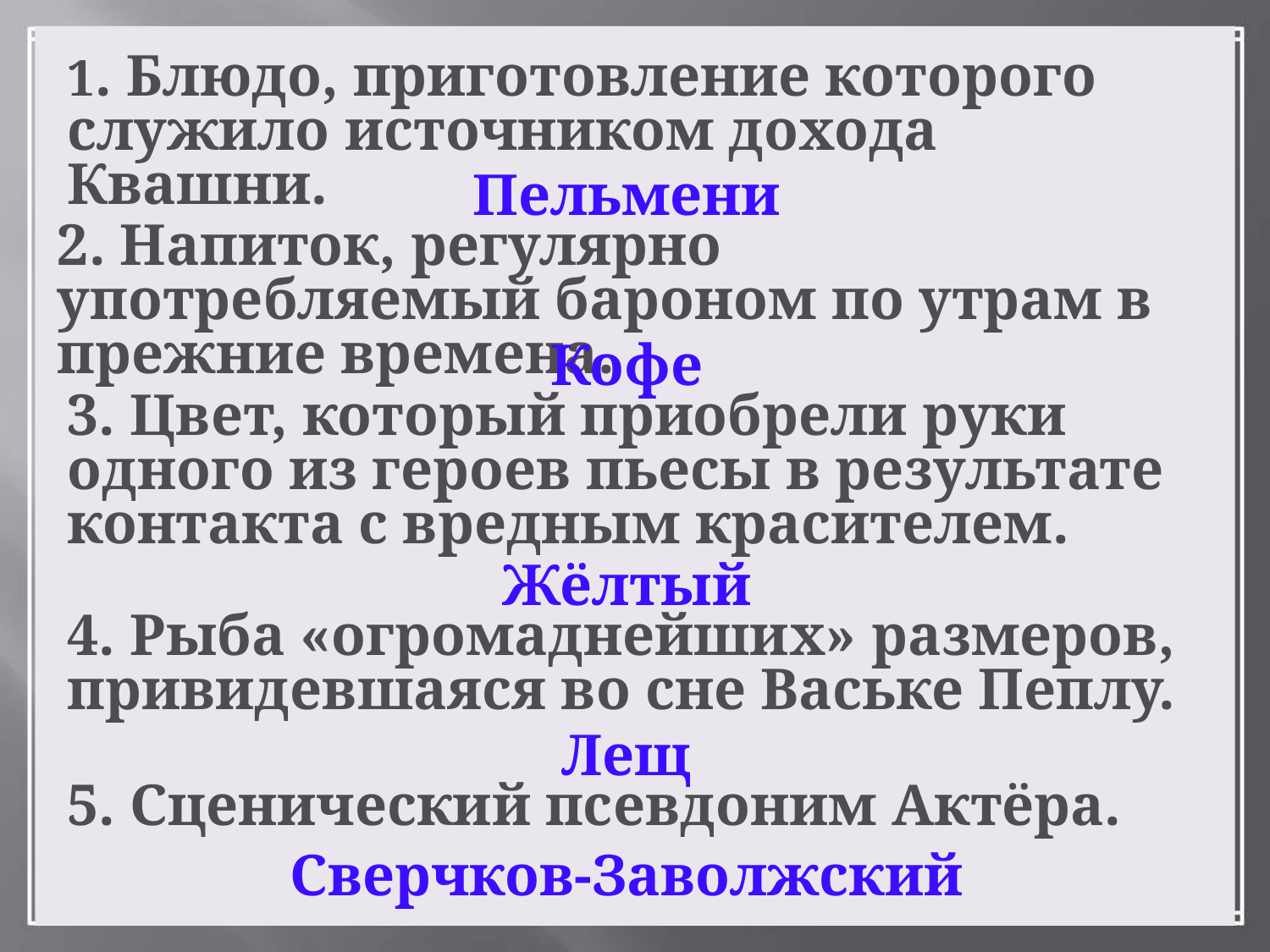

1. Блюдо, приготовление которого служило источником дохода Квашни.
Пельмени
2. Напиток, регулярно употребляемый бароном по утрам в прежние времена.
Кофе
3. Цвет, который приобрели руки одного из героев пьесы в результате  контакта с вредным красителем.
Жёлтый
4. Рыба «огромаднейших» размеров, привидевшаяся во сне Ваське Пеплу.
Лещ
5. Сценический псевдоним Актёра.
Сверчков-Заволжский